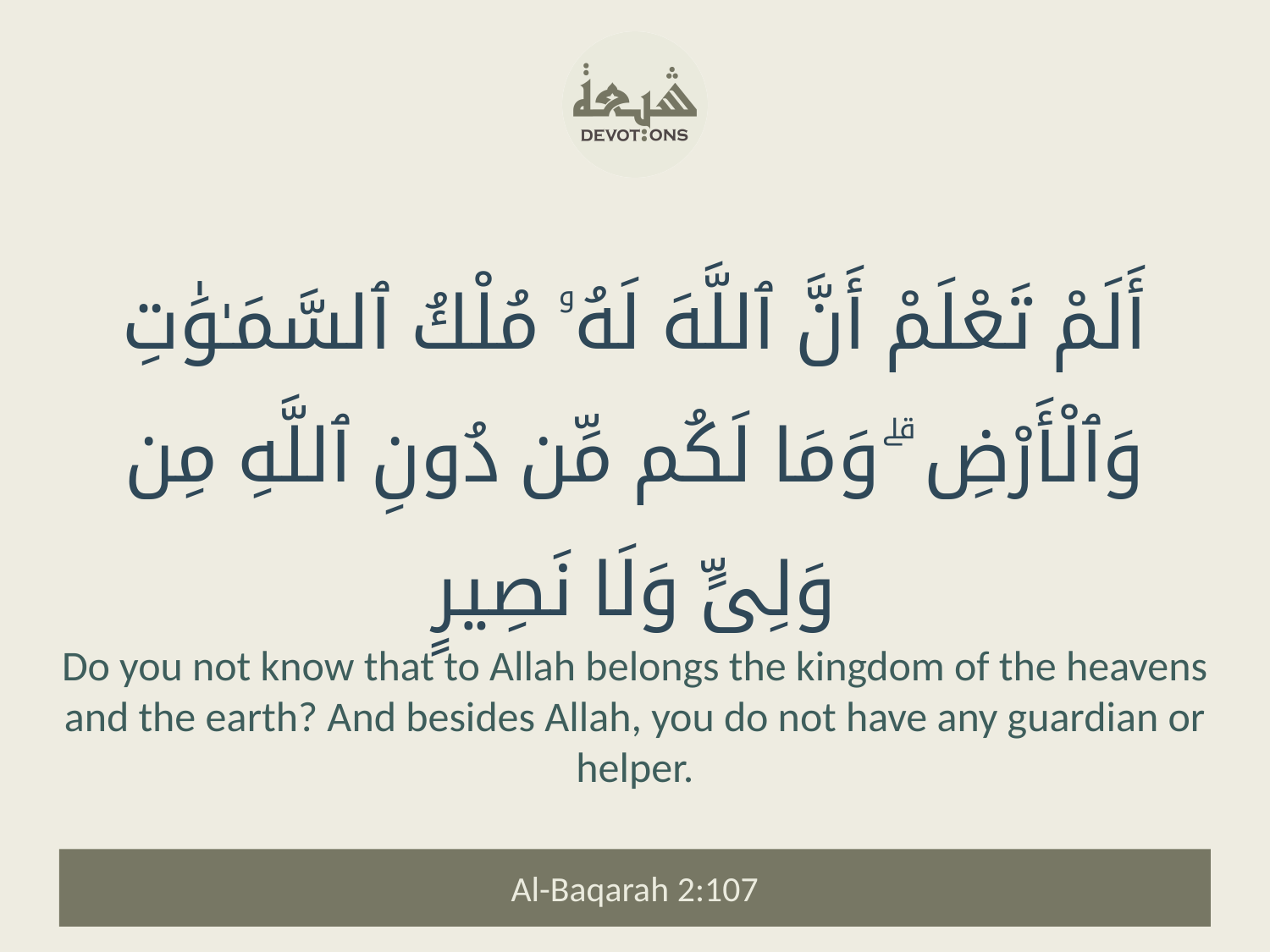

أَلَمْ تَعْلَمْ أَنَّ ٱللَّهَ لَهُۥ مُلْكُ ٱلسَّمَـٰوَٰتِ وَٱلْأَرْضِ ۗ وَمَا لَكُم مِّن دُونِ ٱللَّهِ مِن وَلِىٍّ وَلَا نَصِيرٍ
Do you not know that to Allah belongs the kingdom of the heavens and the earth? And besides Allah, you do not have any guardian or helper.
Al-Baqarah 2:107